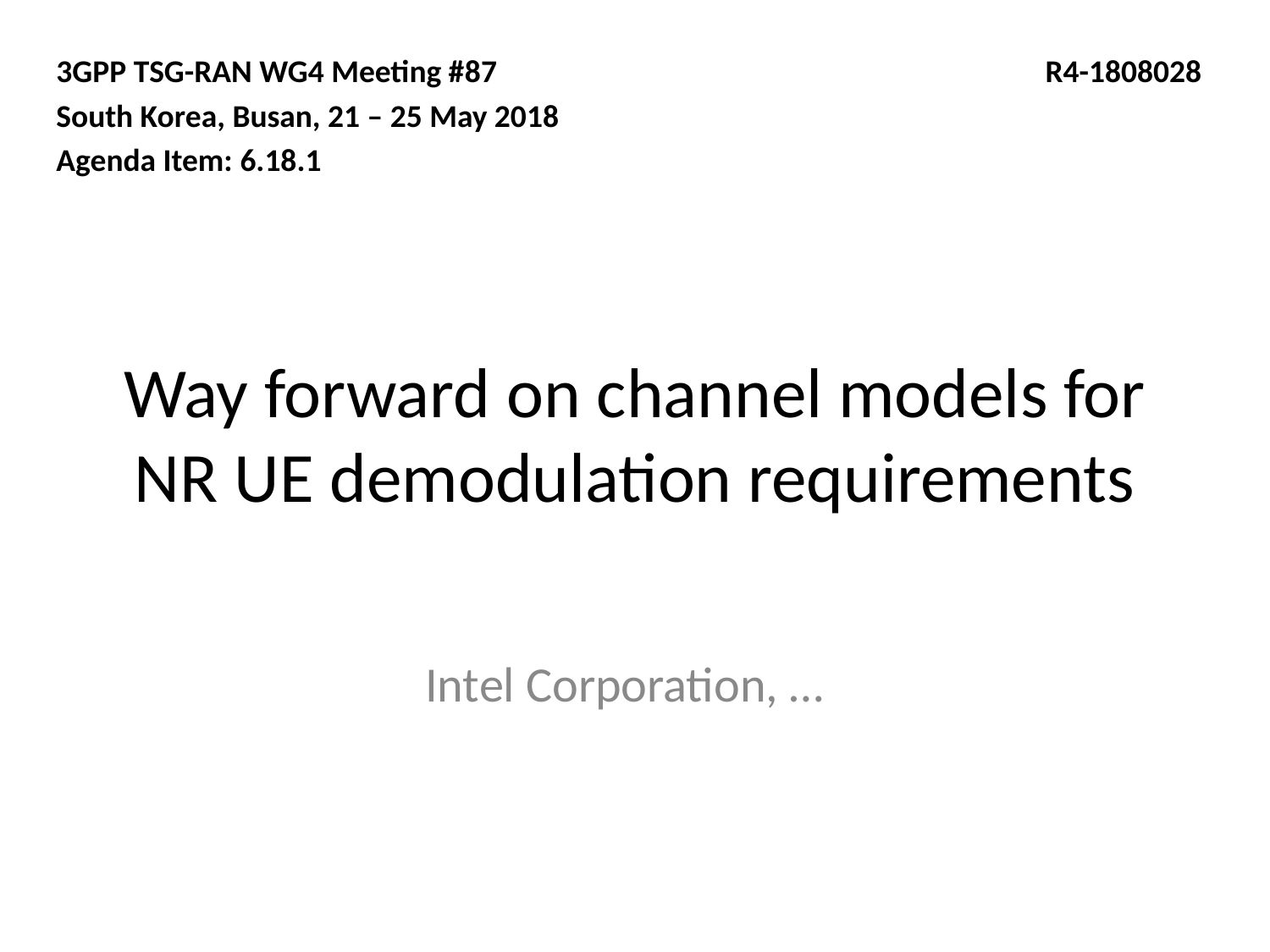

3GPP TSG-RAN WG4 Meeting #87
South Korea, Busan, 21 – 25 May 2018
Agenda Item: 6.18.1
R4-1808028
# Way forward on channel models for NR UE demodulation requirements
Intel Corporation, …